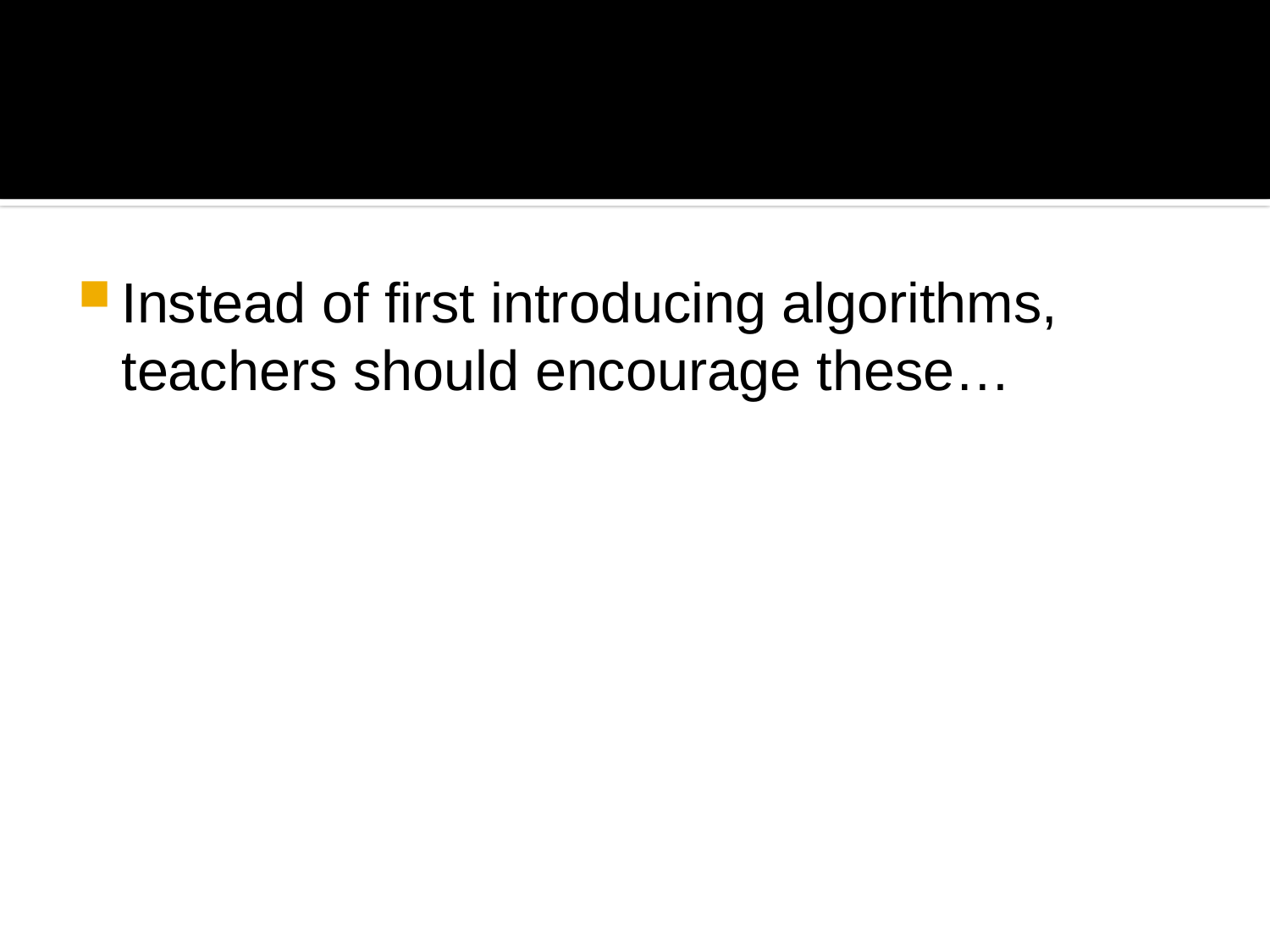

Instead of first introducing algorithms, teachers should encourage these…